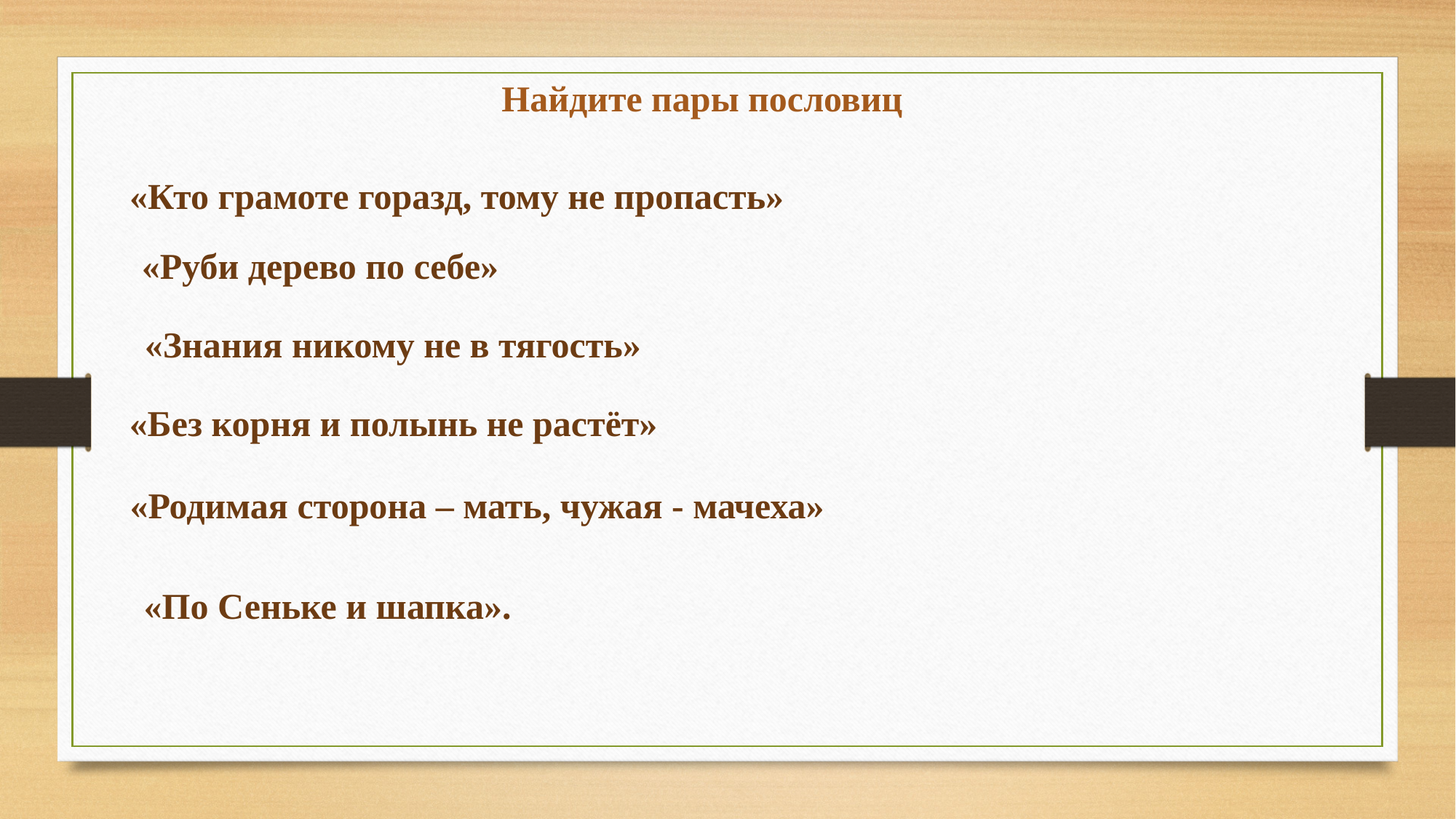

Найдите пары пословиц
«Кто грамоте горазд, тому не пропасть»
«Руби дерево по себе»
«Знания никому не в тягость»
«Без корня и полынь не растёт»
«Родимая сторона – мать, чужая - мачеха»
«По Сеньке и шапка».